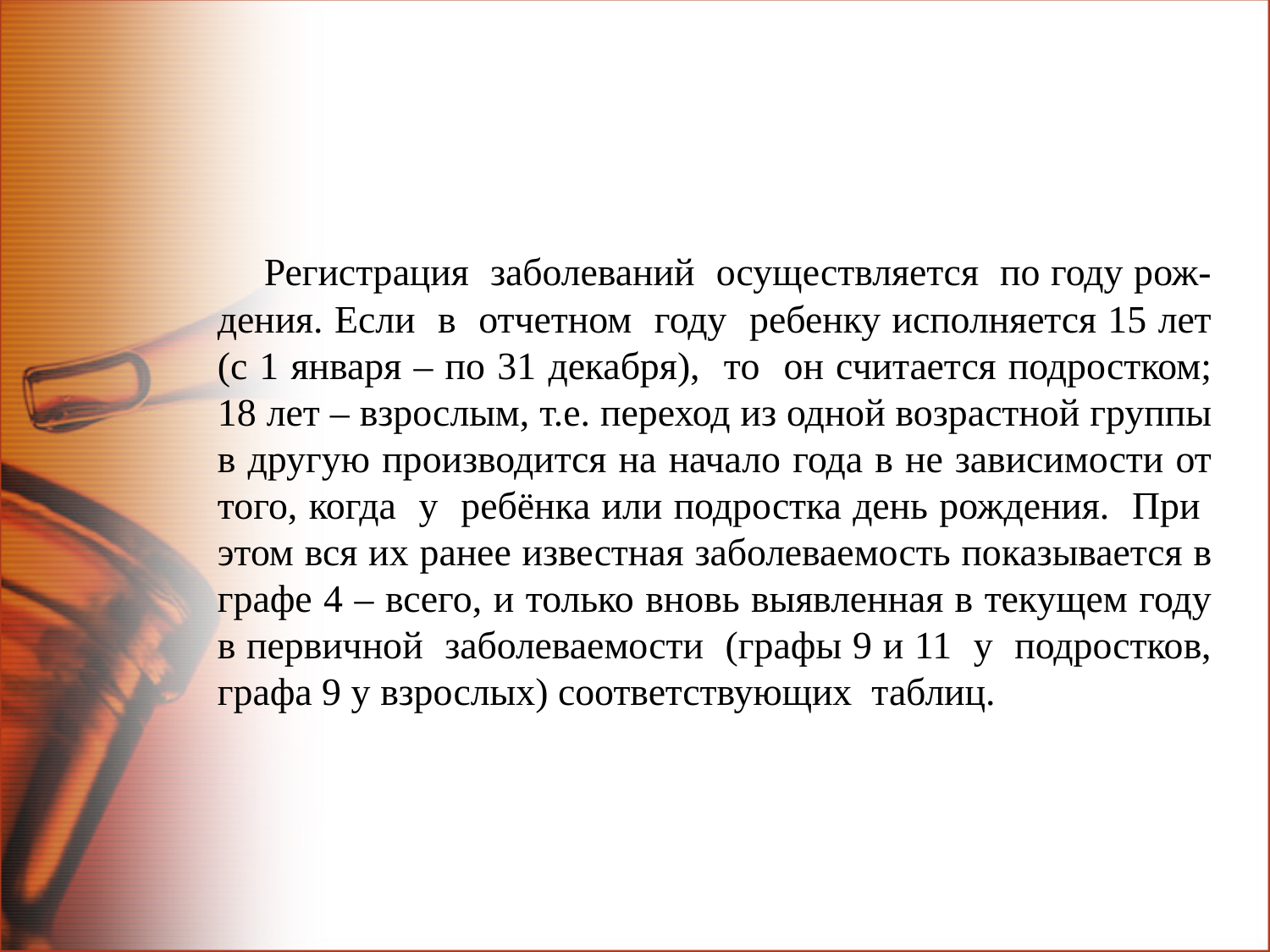

Регистрация  заболеваний  осуществляется  по году рож-дения. Если  в  отчетном  году  ребенку исполняется 15 лет (с 1 января – по 31 декабря),  то  он считается подростком; 18 лет – взрослым, т.е. переход из одной возрастной группы в другую производится на начало года в не зависимости от того, когда  у  ребёнка или подростка день рождения.  При  этом вся их ранее известная заболеваемость показывается в
графе 4 – всего, и только вновь выявленная в текущем году в первичной  заболеваемости  (графы 9 и 11  у  подростков, графа 9 у взрослых) соответствующих  таблиц.